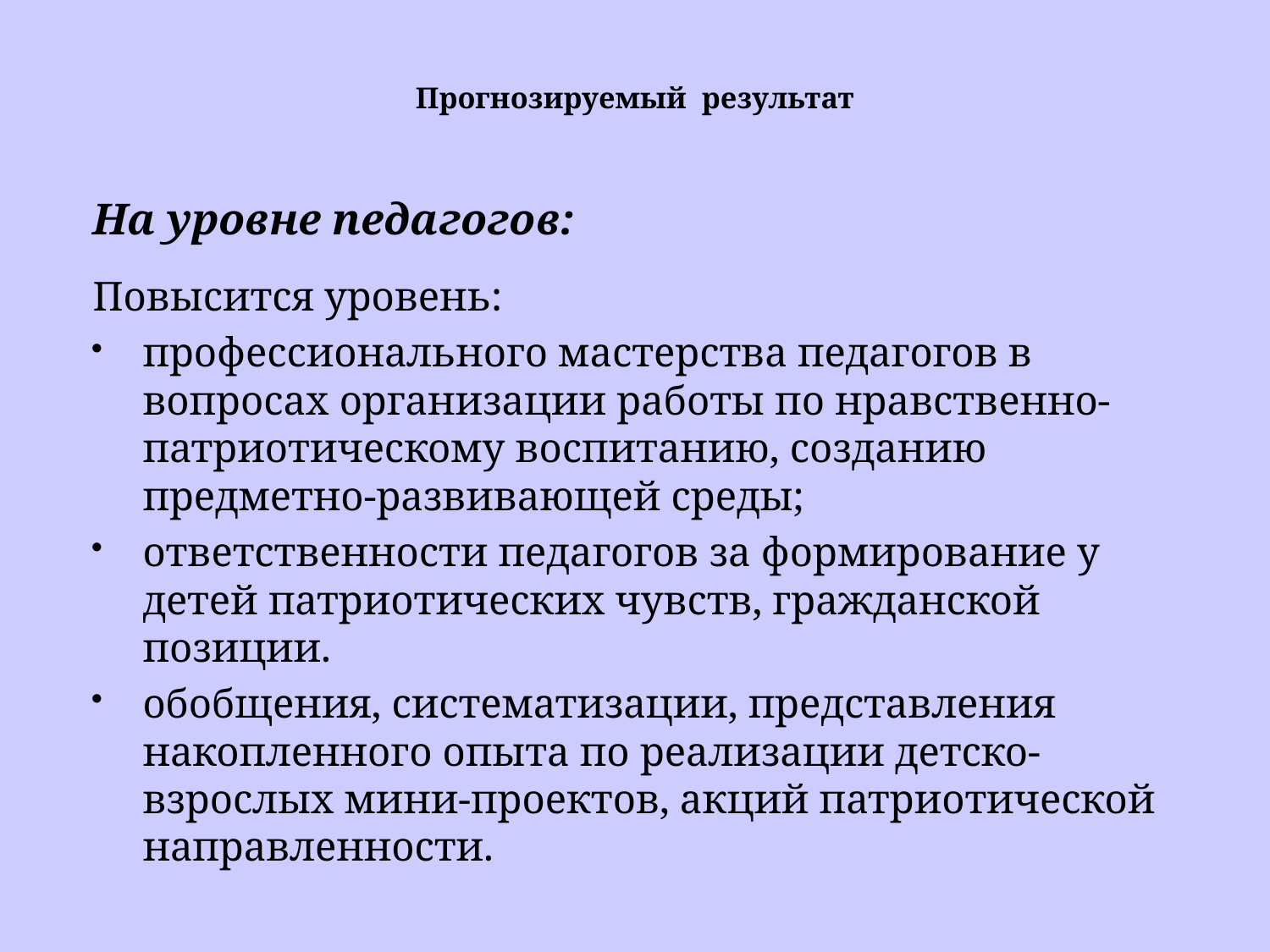

# Прогнозируемый  результат
На уровне педагогов:

Повысится уровень:
профессионального мастерства педагогов в вопросах организации работы по нравственно-патриотическому воспитанию, созданию предметно-развивающей среды;
ответственности педагогов за формирование у детей патриотических чувств, гражданской позиции.
обобщения, систематизации, представления накопленного опыта по реализации детско-взрослых мини-проектов, акций патриотической направленности.